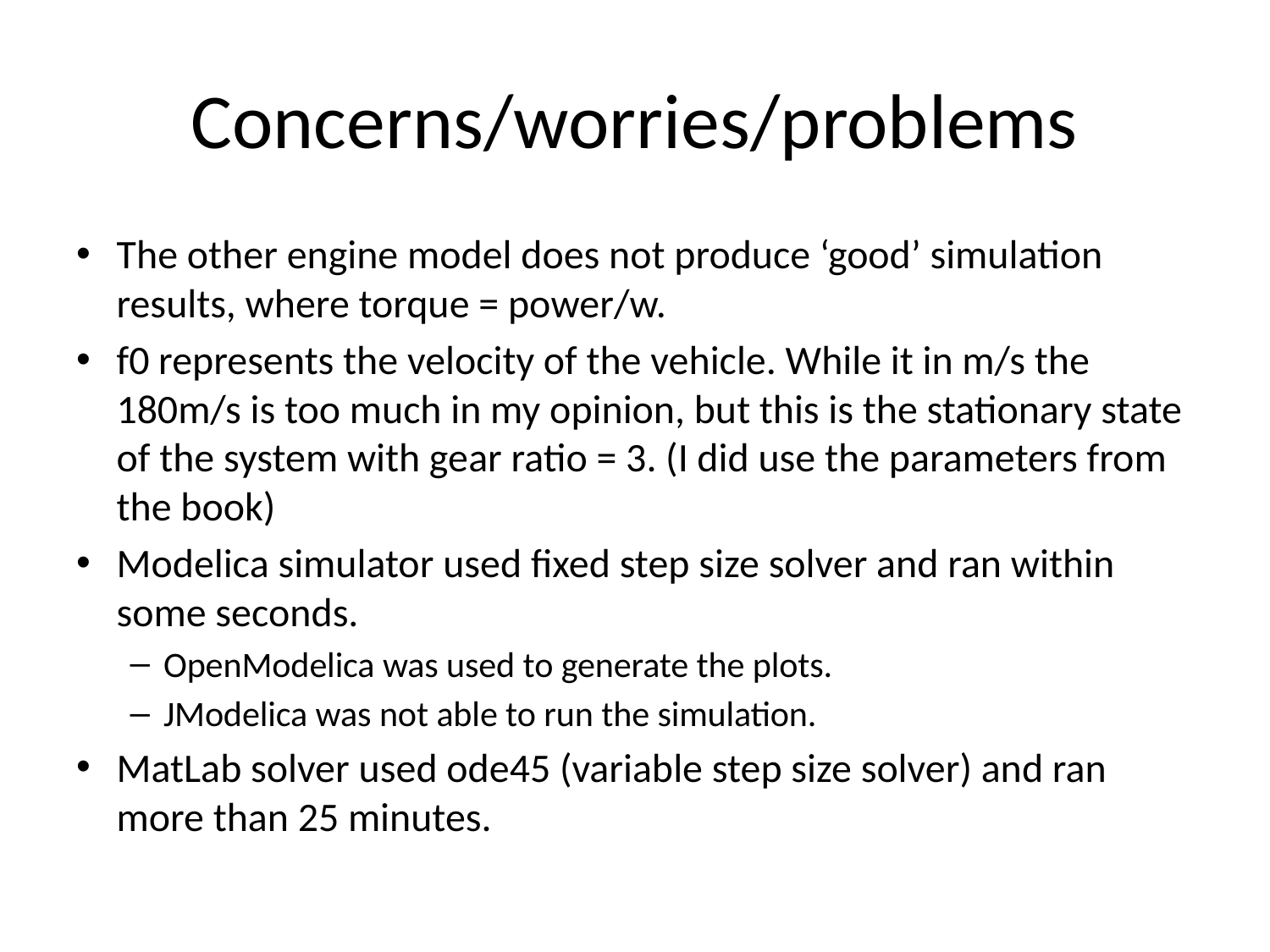

# Concerns/worries/problems
The other engine model does not produce ‘good’ simulation results, where torque = power/w.
f0 represents the velocity of the vehicle. While it in m/s the 180m/s is too much in my opinion, but this is the stationary state of the system with gear ratio = 3. (I did use the parameters from the book)
Modelica simulator used fixed step size solver and ran within some seconds.
OpenModelica was used to generate the plots.
JModelica was not able to run the simulation.
MatLab solver used ode45 (variable step size solver) and ran more than 25 minutes.